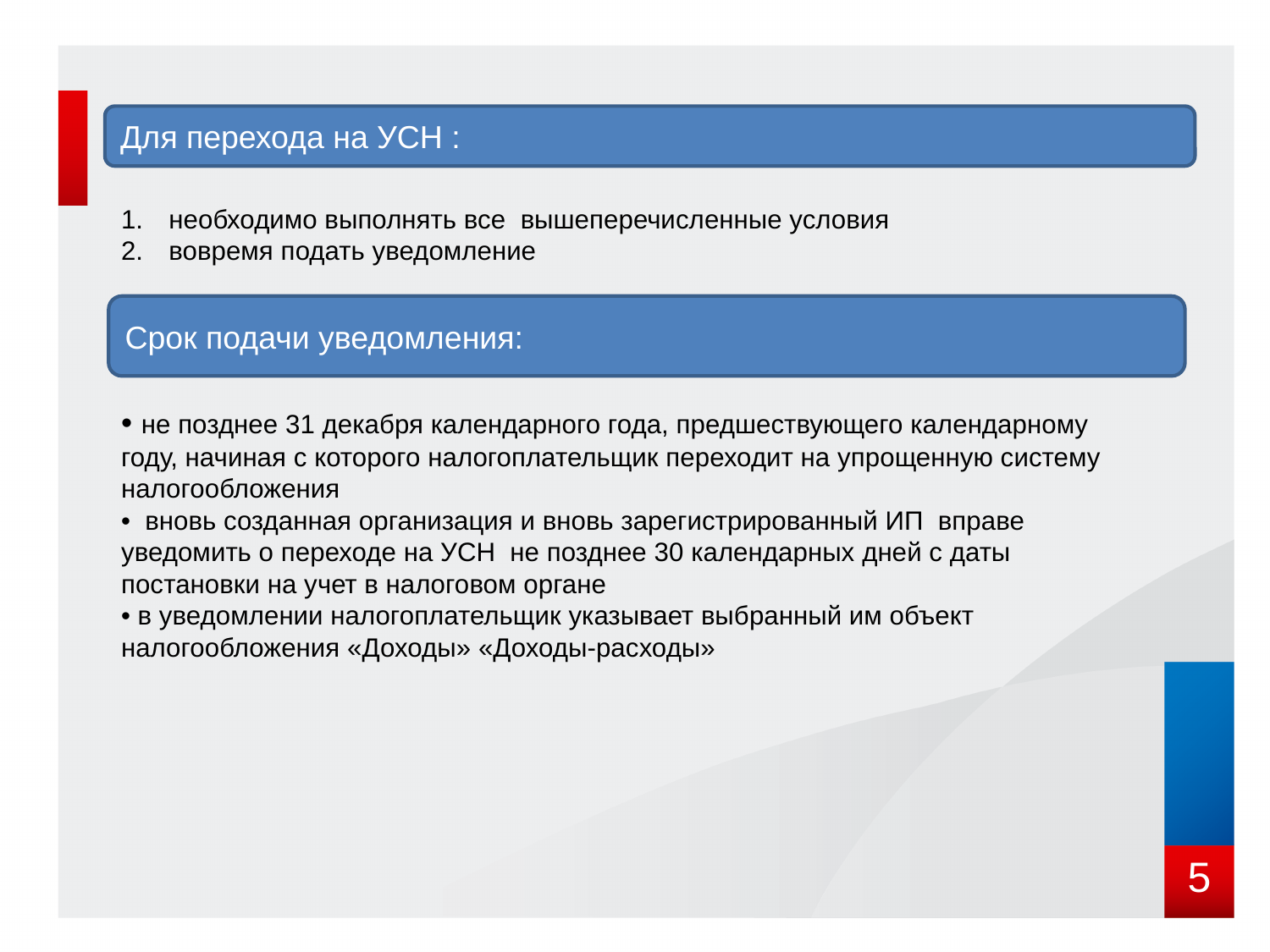

Для перехода на УСН :
необходимо выполнять все  вышеперечисленные условия
вовремя подать уведомление
Срок подачи уведомления:
• не позднее 31 декабря календарного года, предшествующего календарному году, начиная с которого налогоплательщик переходит на упрощенную систему налогообложения
•  вновь созданная организация и вновь зарегистрированный ИП  вправе уведомить о переходе на УСН  не позднее 30 календарных дней с даты постановки на учет в налоговом органе
• в уведомлении налогоплательщик указывает выбранный им объект налогообложения «Доходы» «Доходы-расходы»

5